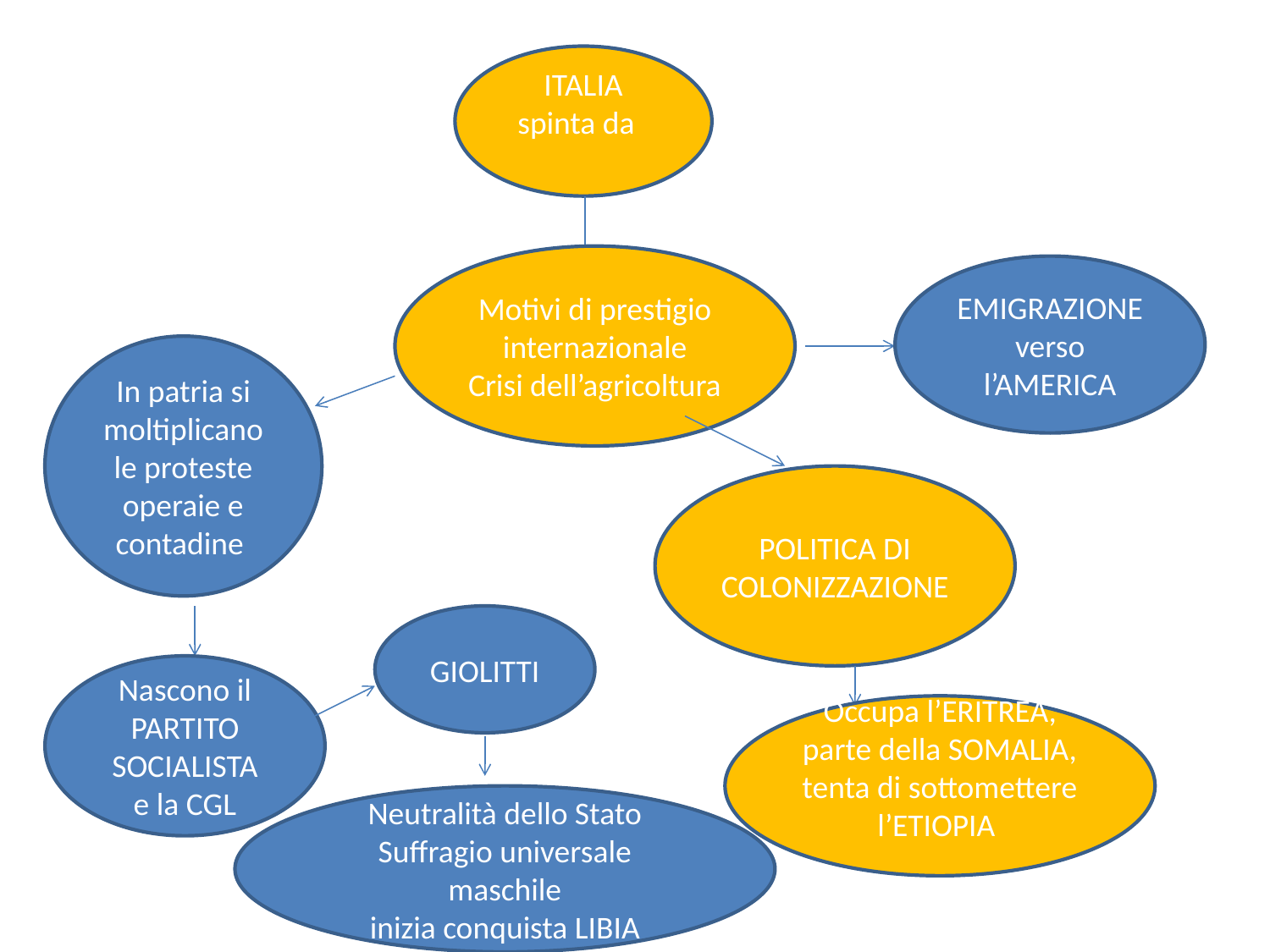

ITALIA
spinta da

Motivi di prestigio internazionale
Crisi dell’agricoltura
EMIGRAZIONE verso l’AMERICA
In patria si moltiplicano le proteste operaie e contadine
POLITICA DI COLONIZZAZIONE
GIOLITTI
Nascono il PARTITO SOCIALISTA
e la CGL
Occupa l’ERITREA, parte della SOMALIA, tenta di sottomettere l’ETIOPIA

Neutralità dello Stato
Suffragio universale maschile
inizia conquista LIBIA